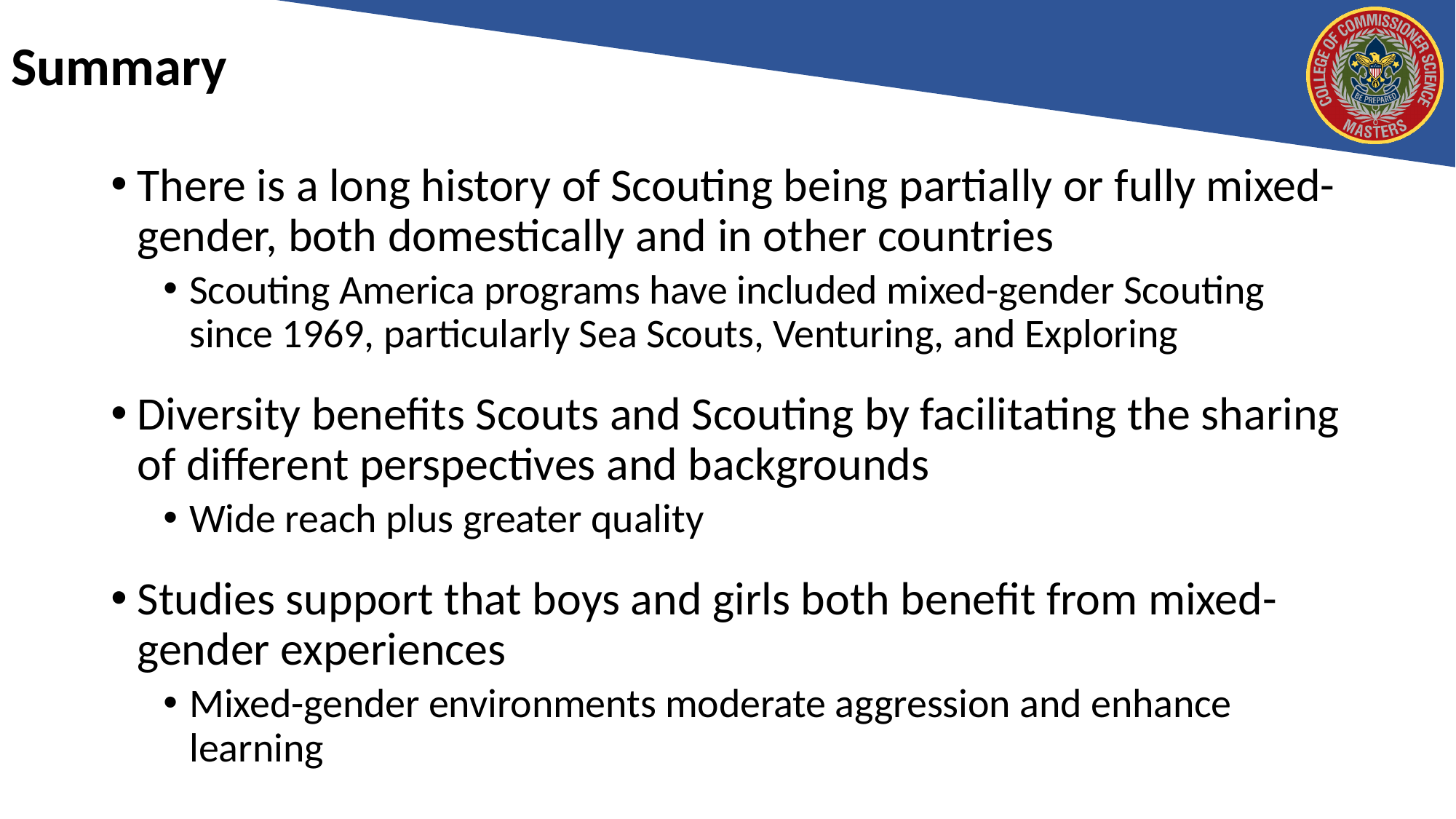

# Summary
There is a long history of Scouting being partially or fully mixed-gender, both domestically and in other countries
Scouting America programs have included mixed-gender Scouting since 1969, particularly Sea Scouts, Venturing, and Exploring
Diversity benefits Scouts and Scouting by facilitating the sharing of different perspectives and backgrounds
Wide reach plus greater quality
Studies support that boys and girls both benefit from mixed-gender experiences
Mixed-gender environments moderate aggression and enhance learning